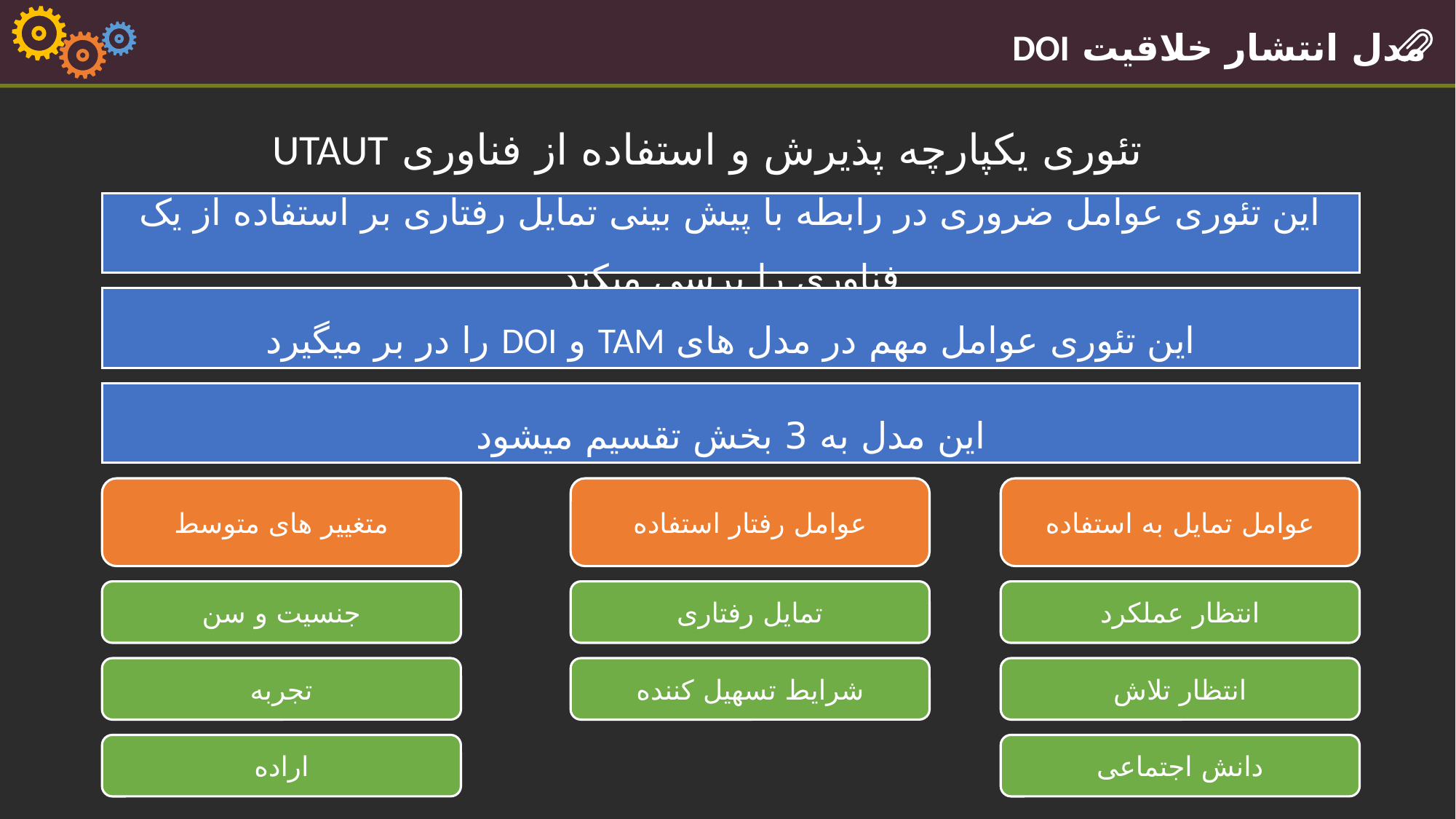

مدل انتشار خلاقیت DOI

تئوری یکپارچه پذیرش و استفاده از فناوری UTAUT
این تئوری عوامل ضروری در رابطه با پیش بینی تمایل رفتاری بر استفاده از یک فناوری را برسی میکند
این تئوری عوامل مهم در مدل های TAM و DOI را در بر میگیرد
این مدل به 3 بخش تقسیم میشود
متغییر های متوسط
عوامل رفتار استفاده
عوامل تمایل به استفاده
جنسیت و سن
تمایل رفتاری
انتظار عملکرد
تجربه
شرایط تسهیل کننده
انتظار تلاش
اراده
دانش اجتماعی